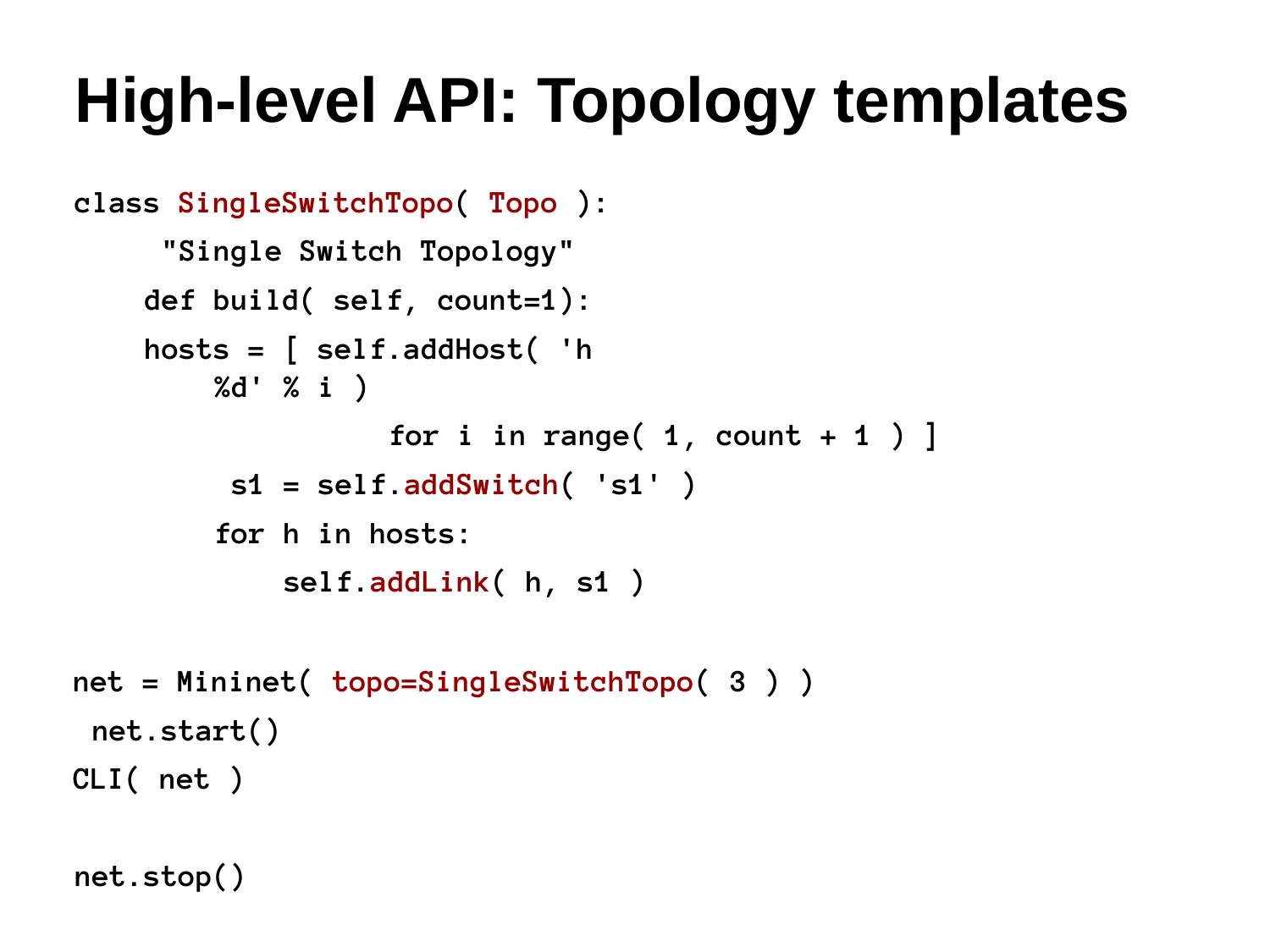

# High-level API: Topology templates
class SingleSwitchTopo( Topo ):  "Single Switch Topology"  def build( self, count=1):
hosts = [ self.addHost( 'h%d' % i )
for i in range( 1, count + 1 ) ]  s1 = self.addSwitch( 's1' )
for h in hosts:  self.addLink( h, s1 )

net = Mininet( topo=SingleSwitchTopo( 3 ) )  net.start()
CLI( net )  net.stop()

more examples and info available at docs.mininet.org